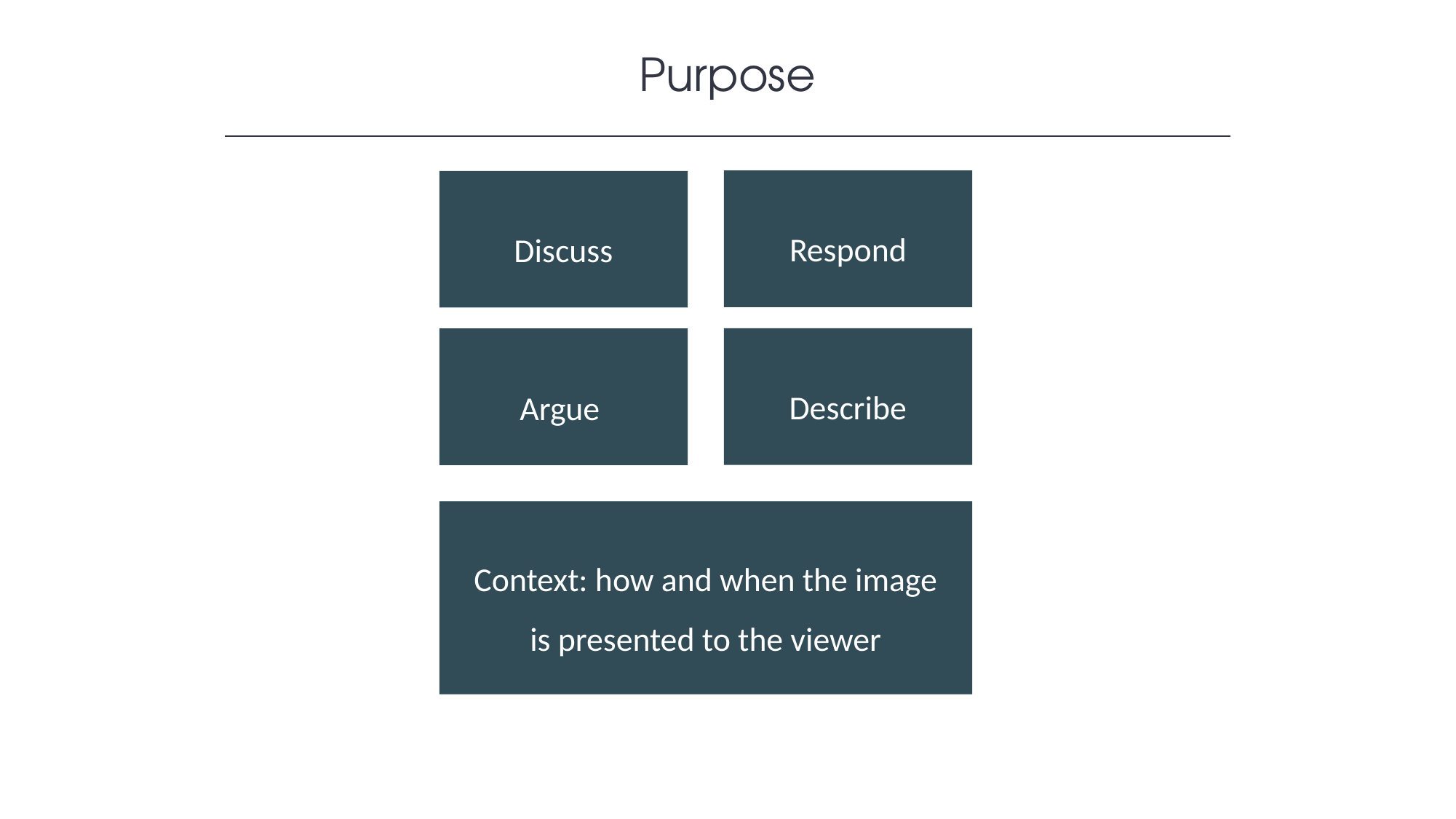

Purpose
HAWKES LEARNING

Respond

Discuss

Describe

Argue

Context: how and when the image is presented to the viewer